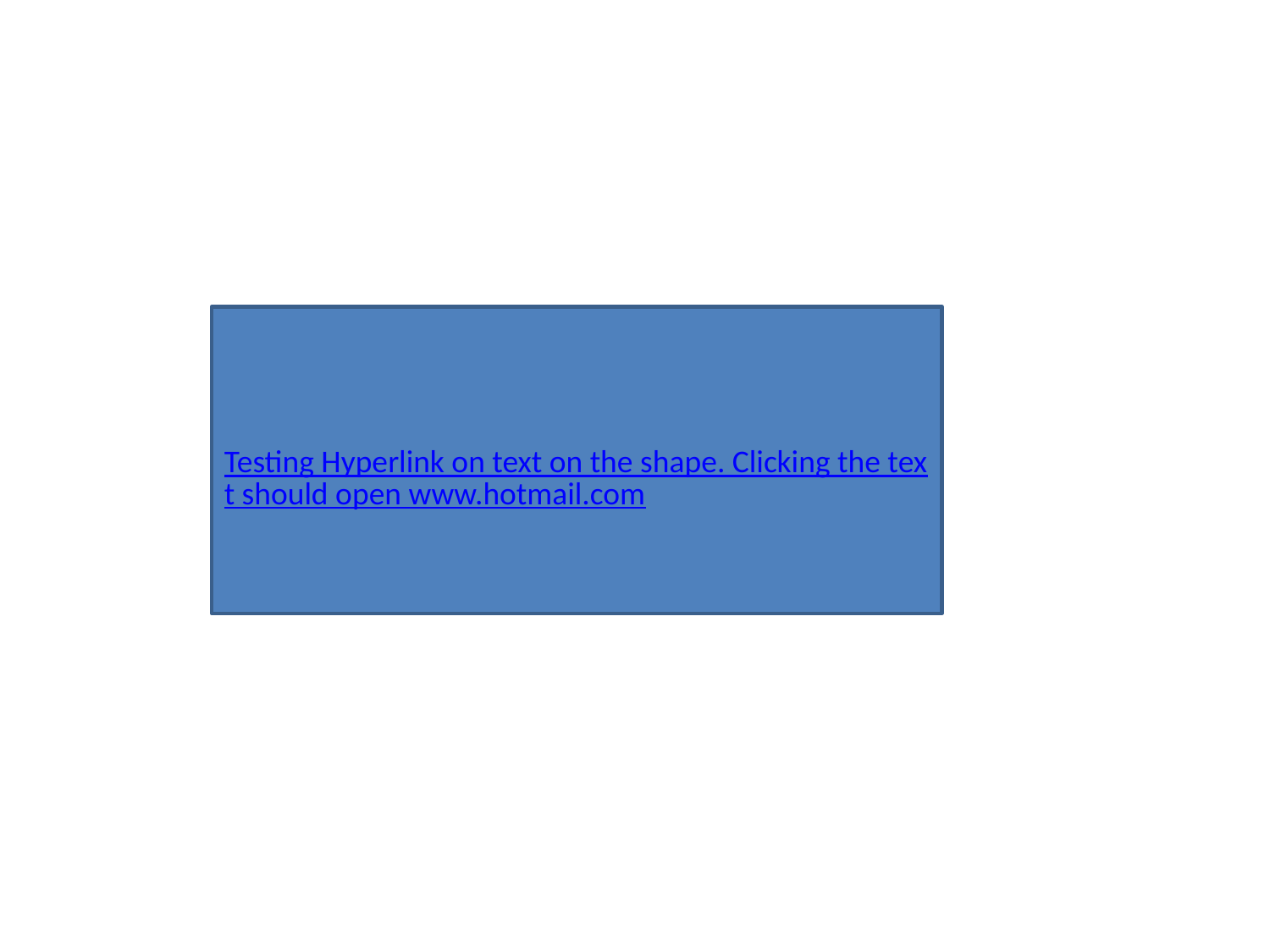

Testing Hyperlink on text on the shape. Clicking the text should open www.hotmail.com